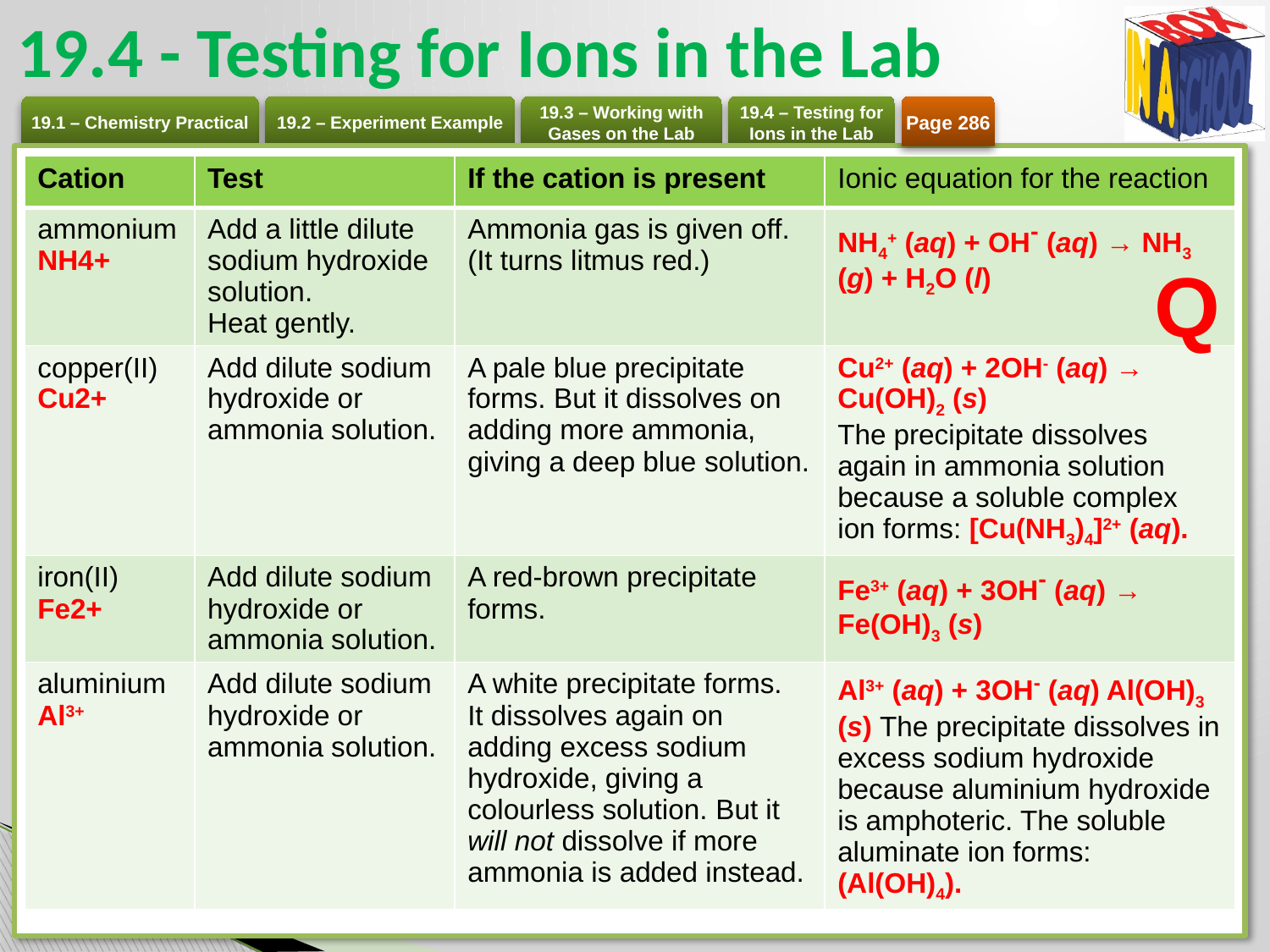

# 19.4 - Testing for Ions in the Lab
Page 286
| Cation | Test | If the cation is present | Ionic equation for the reaction |
| --- | --- | --- | --- |
| ammonium NH4+ | Add a little dilute sodium hydroxide solution. Heat gently. | Ammonia gas is given off. (It turns litmus red.) | NH4+ (aq) + OH- (aq) → NH3 (g) + H2O (l) |
| copper(II) Cu2+ | Add dilute sodium hydroxide or ammonia solution. | A pale blue precipitate forms. But it dissolves on adding more ammonia, giving a deep blue solution. | Cu2+ (aq) + 2OH- (aq) → Cu(OH)2 (s) The precipitate dissolves again in ammonia solution because a soluble complex ion forms: [Cu(NH3)4]2+ (aq). |
| iron(II) Fe2+ | Add dilute sodium hydroxide or ammonia solution. | A red-brown precipitate forms. | Fe3+ (aq) + 3OH- (aq) → Fe(OH)3 (s) |
| aluminium Al3+ | Add dilute sodium hydroxide or ammonia solution. | A white precipitate forms. It dissolves again on adding excess sodium hydroxide, giving a colourless solution. But it will not dissolve if more ammonia is added instead. | Al3+ (aq) + 3OH- (aq) Al(OH)3 (s) The precipitate dissolves in excess sodium hydroxide because aluminium hydroxide is amphoteric. The soluble aluminate ion forms: (Al(OH)4). |
Q